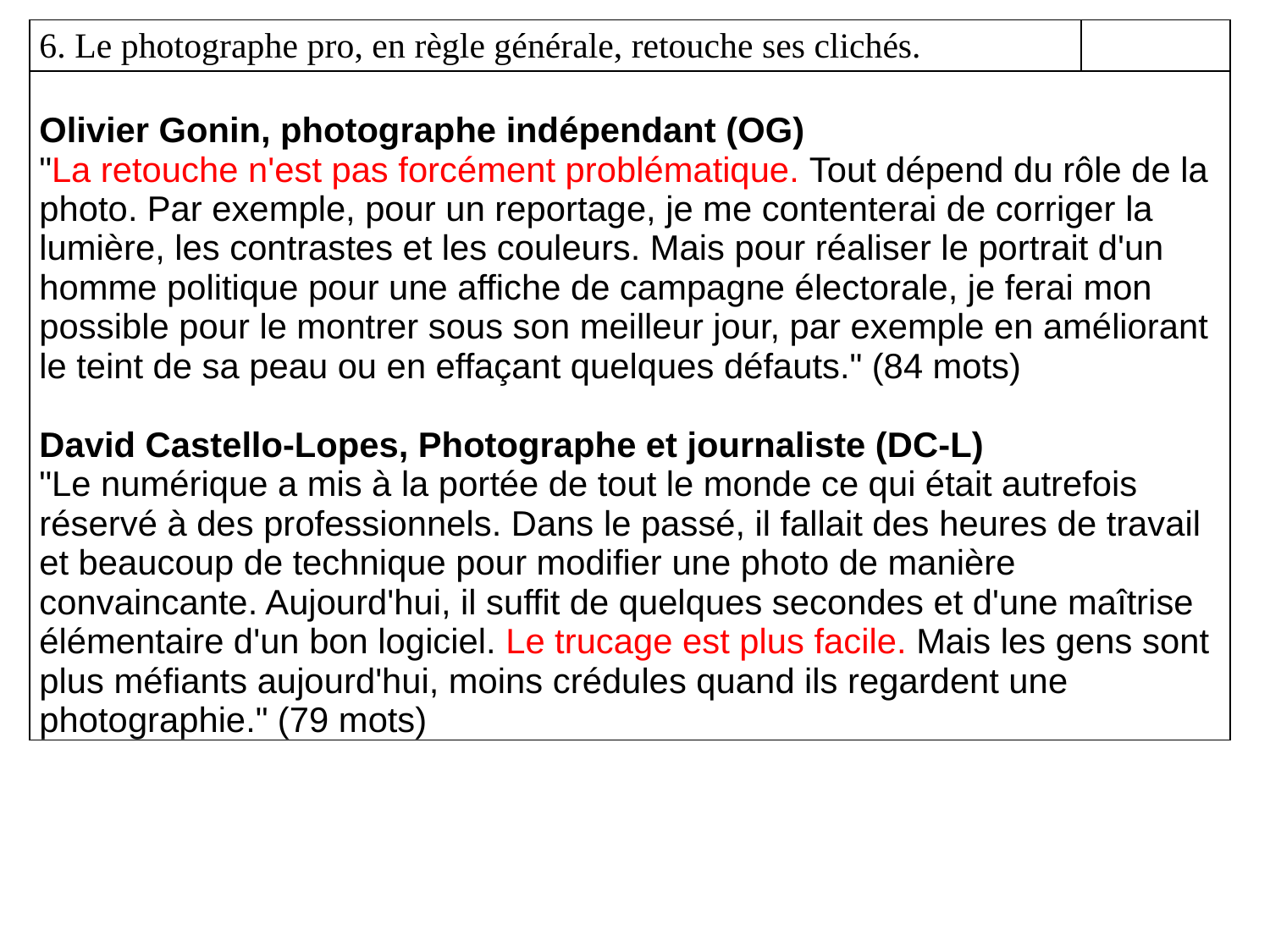

| 6. Le photographe pro, en règle générale, retouche ses clichés. |  |
| --- | --- |
| Olivier Gonin, photographe indépendant (OG) "La retouche n'est pas forcément problématique. Tout dépend du rôle de la photo. Par exemple, pour un reportage, je me contenterai de corriger la lumière, les contrastes et les couleurs. Mais pour réaliser le portrait d'un homme politique pour une affiche de campagne électorale, je ferai mon possible pour le montrer sous son meilleur jour, par exemple en améliorant le teint de sa peau ou en effaçant quelques défauts." (84 mots) David Castello-Lopes, Photographe et journaliste (DC-L) "Le numérique a mis à la portée de tout le monde ce qui était autrefois réservé à des professionnels. Dans le passé, il fallait des heures de travail et beaucoup de technique pour modifier une photo de manière convaincante. Aujourd'hui, il suffit de quelques secondes et d'une maîtrise élémentaire d'un bon logiciel. Le trucage est plus facile. Mais les gens sont plus méfiants aujourd'hui, moins crédules quand ils regardent une photographie." (79 mots) |  |